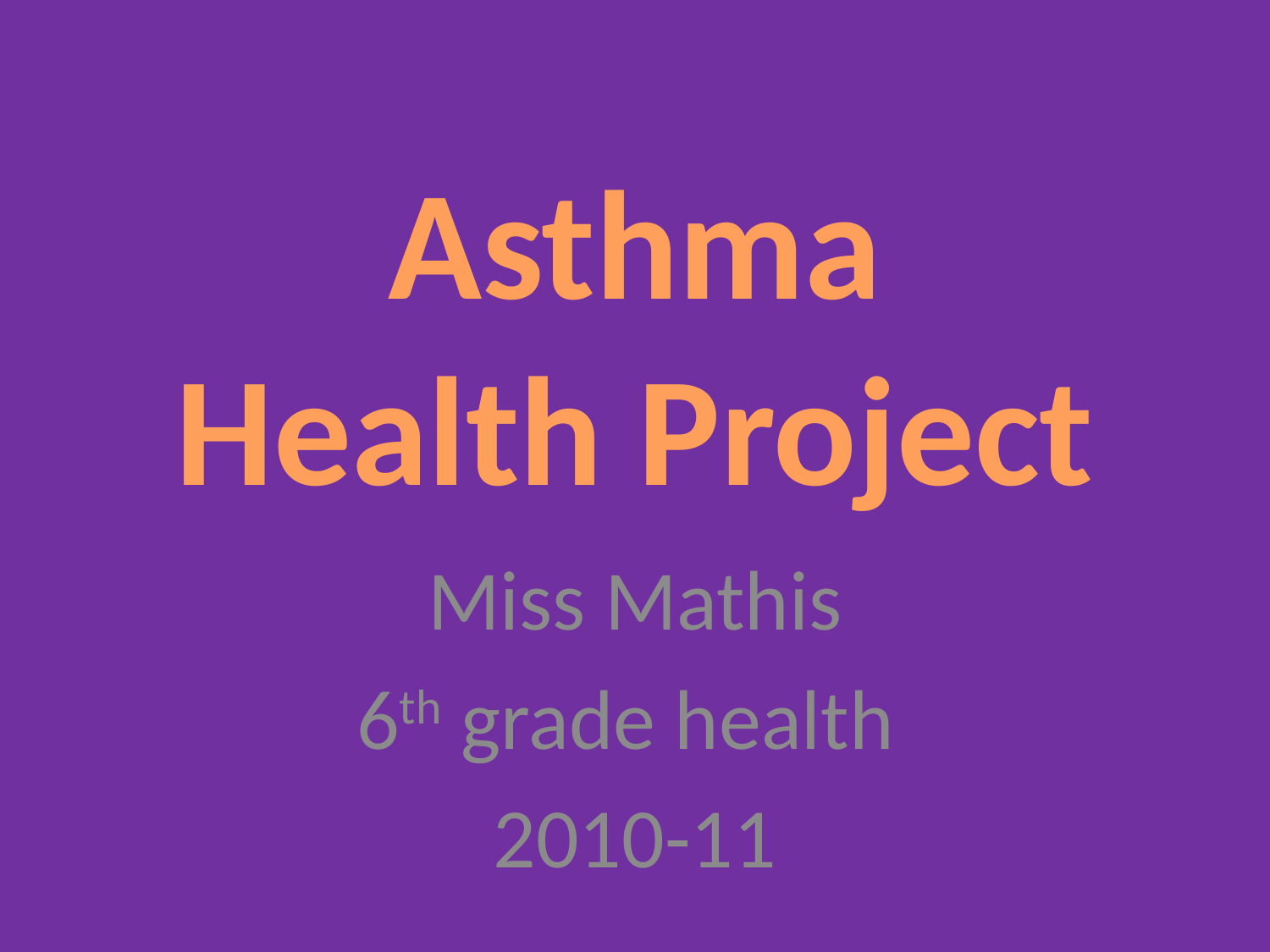

Asthma Health Project
Miss Mathis
6th grade health
2010-11